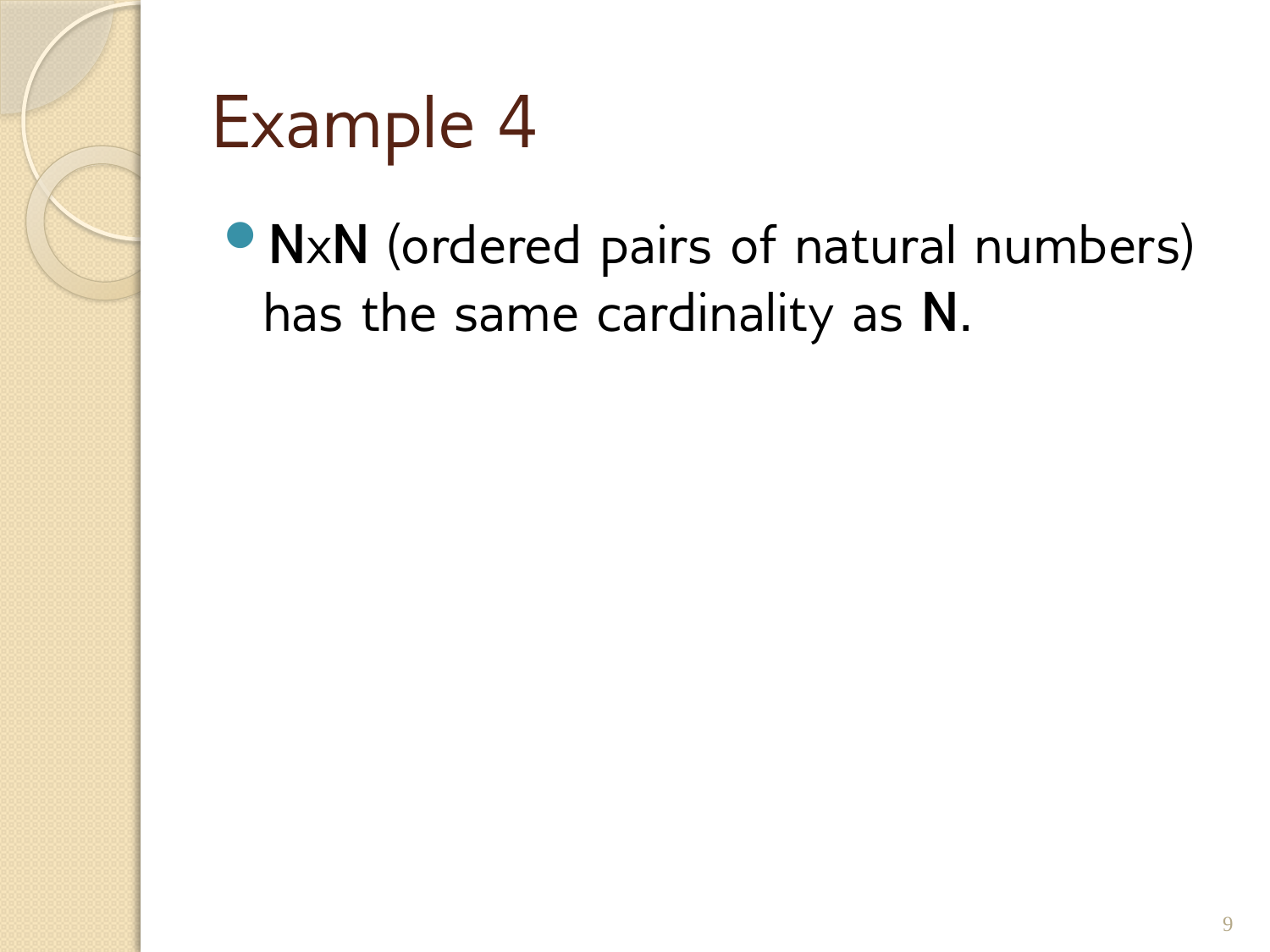

# Example 4
NxN (ordered pairs of natural numbers) has the same cardinality as N.
9